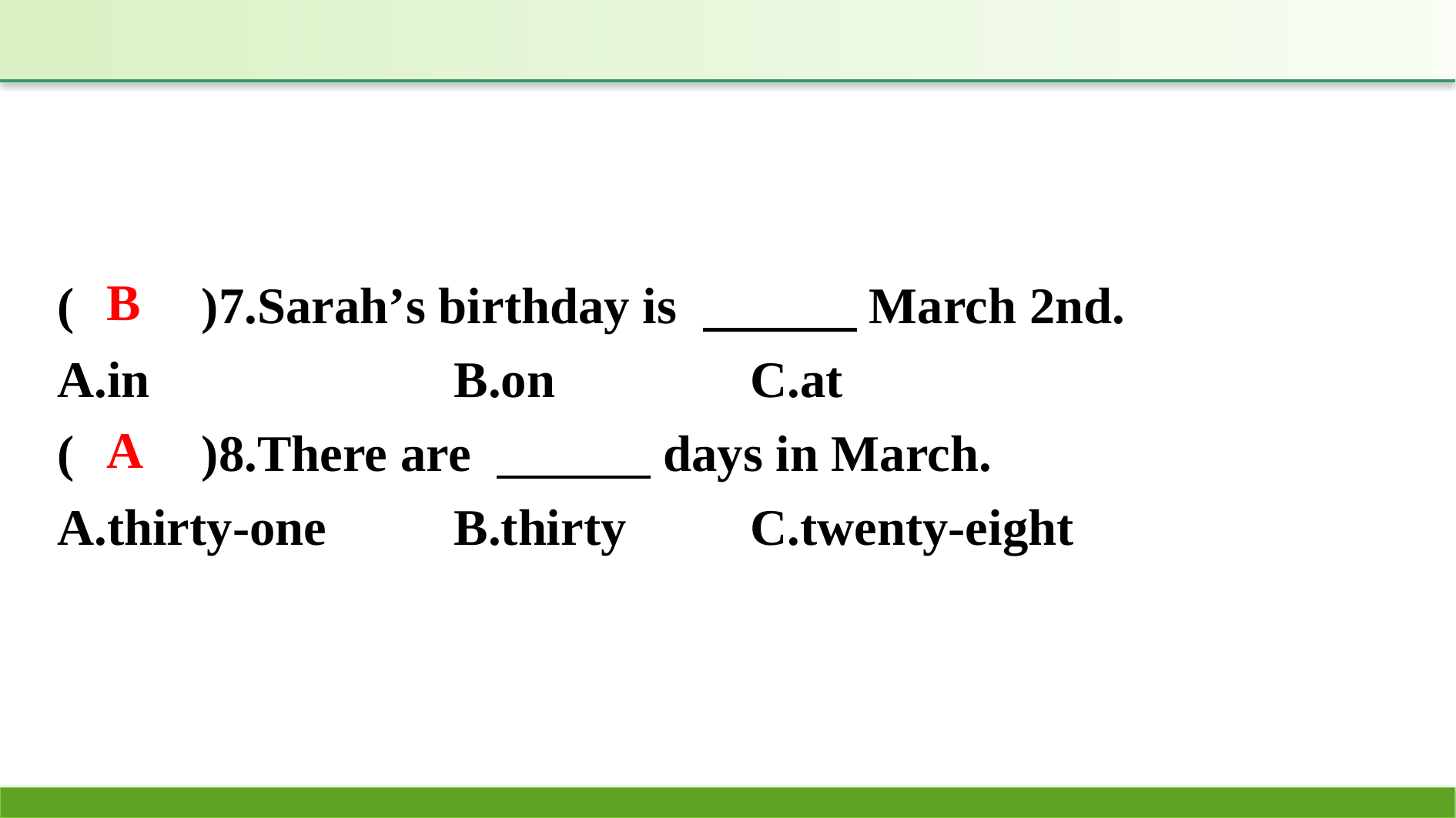

(　　)7.Sarah’s birthday is 　　　March 2nd.
A.in			B.on			C.at
(　　)8.There are 　　　days in March.
A.thirty-one		B.thirty		C.twenty-eight
B
A